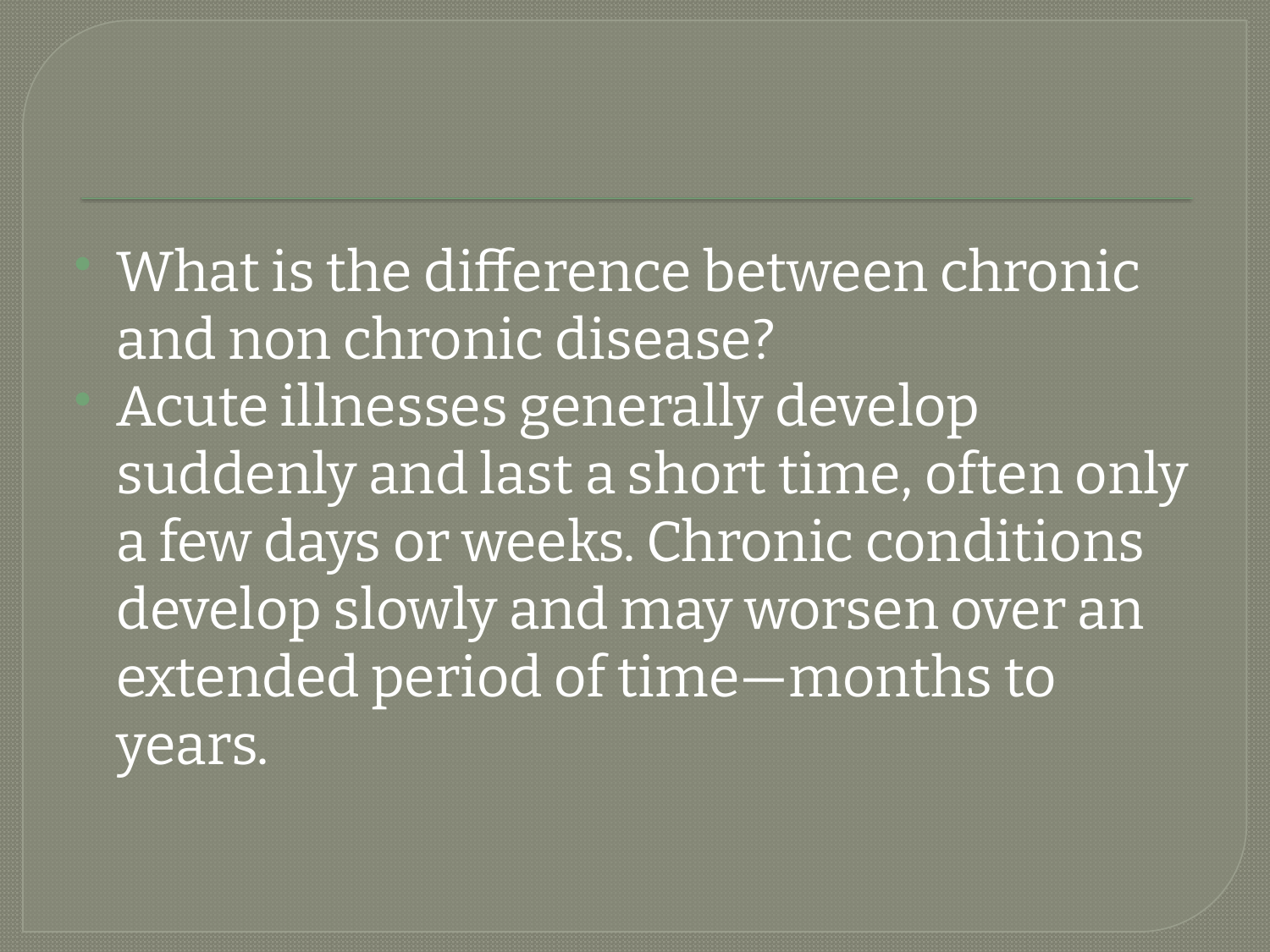

What is the difference between chronic and non chronic disease?
Acute illnesses generally develop suddenly and last a short time, often only a few days or weeks. Chronic conditions develop slowly and may worsen over an extended period of time—months to years.